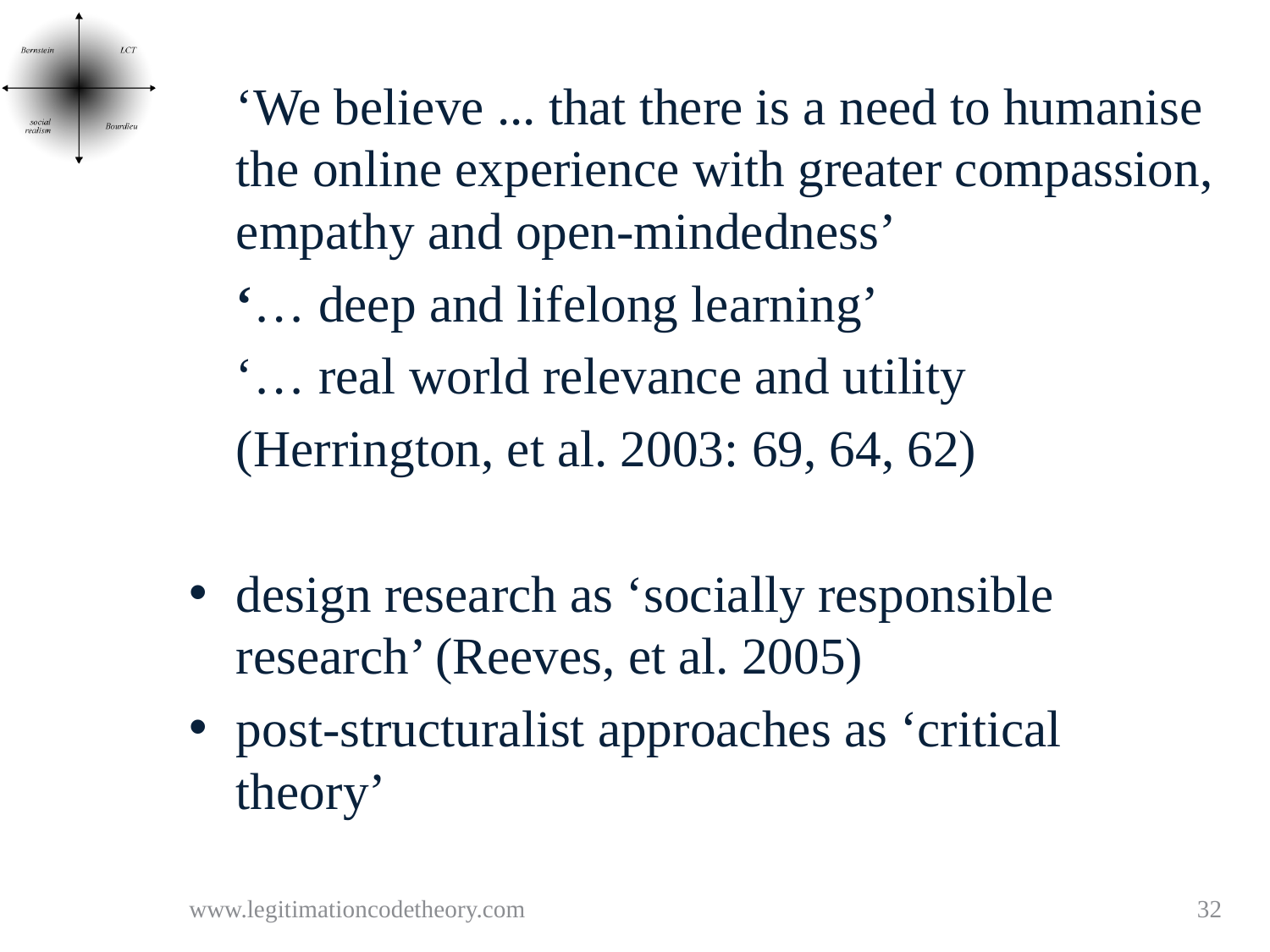

#
	‘We believe ... that there is a need to humanise the online experience with greater compassion, empathy and open-mindedness’
	‘… deep and lifelong learning’
	‘… real world relevance and utility
	(Herrington, et al. 2003: 69, 64, 62)

design research as ‘socially responsible research’ (Reeves, et al. 2005)
post-structuralist approaches as ‘critical theory’

External
relations
www.legitimationcodetheory.com
32